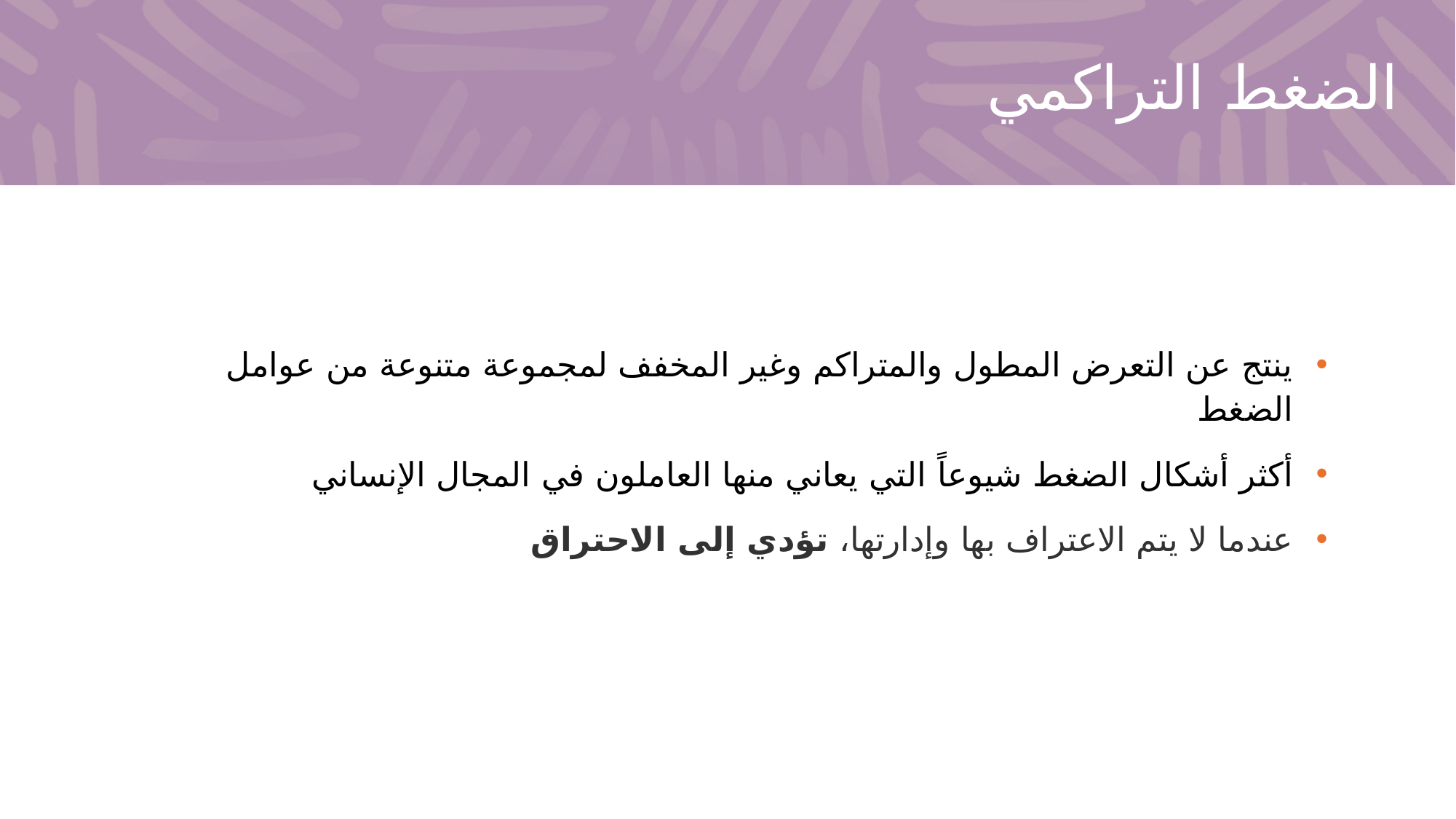

# الضغط التراكمي

ينتج عن التعرض المطول والمتراكم وغير المخفف لمجموعة متنوعة من عوامل الضغط
أكثر أشكال الضغط شيوعاً التي يعاني منها العاملون في المجال الإنساني
عندما لا يتم الاعتراف بها وإدارتها، تؤدي إلى الاحتراق